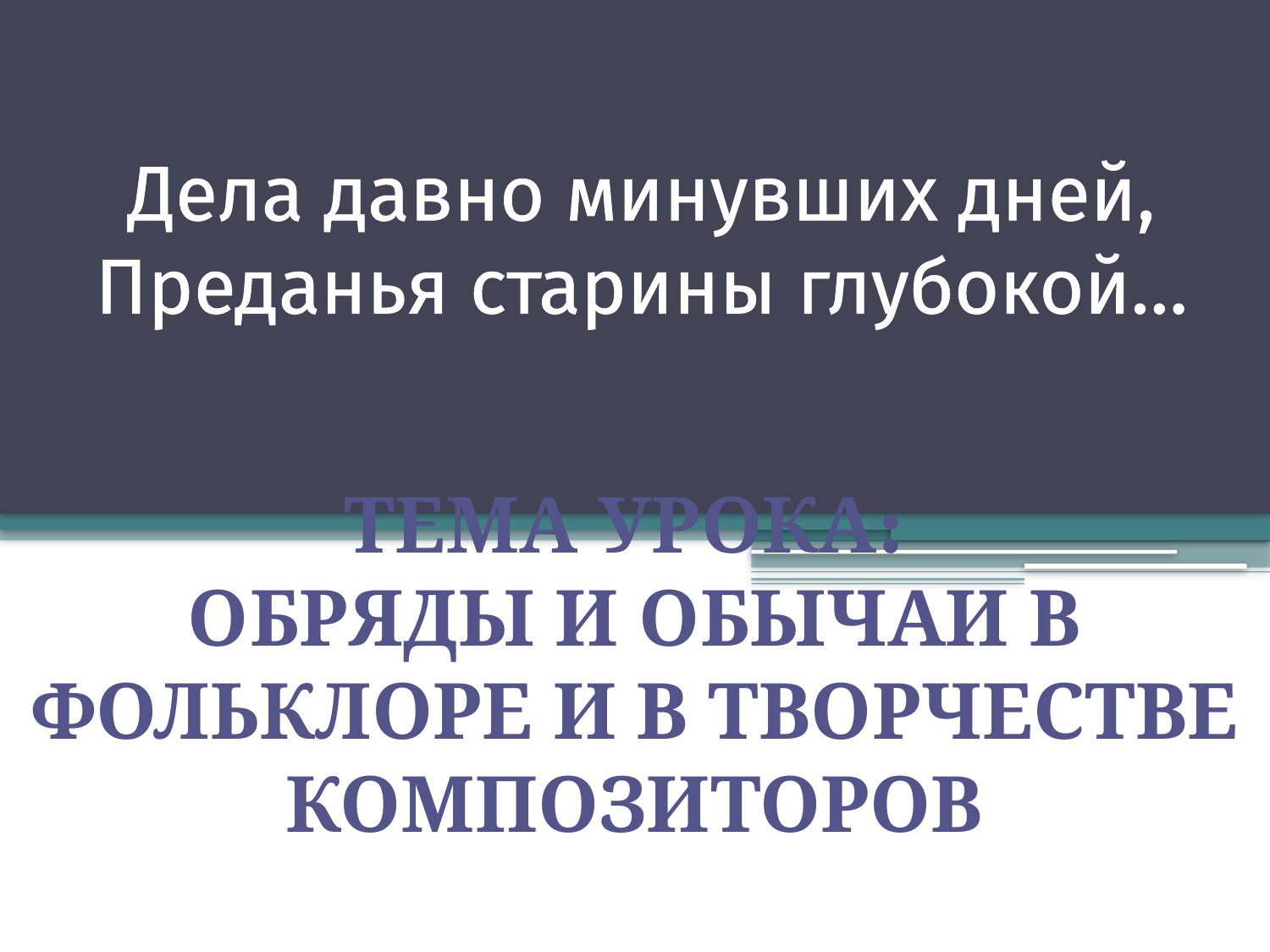

# Дела давно минувших дней, Преданья старины глубокой…
ТЕМА УРОКА:
Обряды и обычаи в фольклоре и в творчестве композиторов